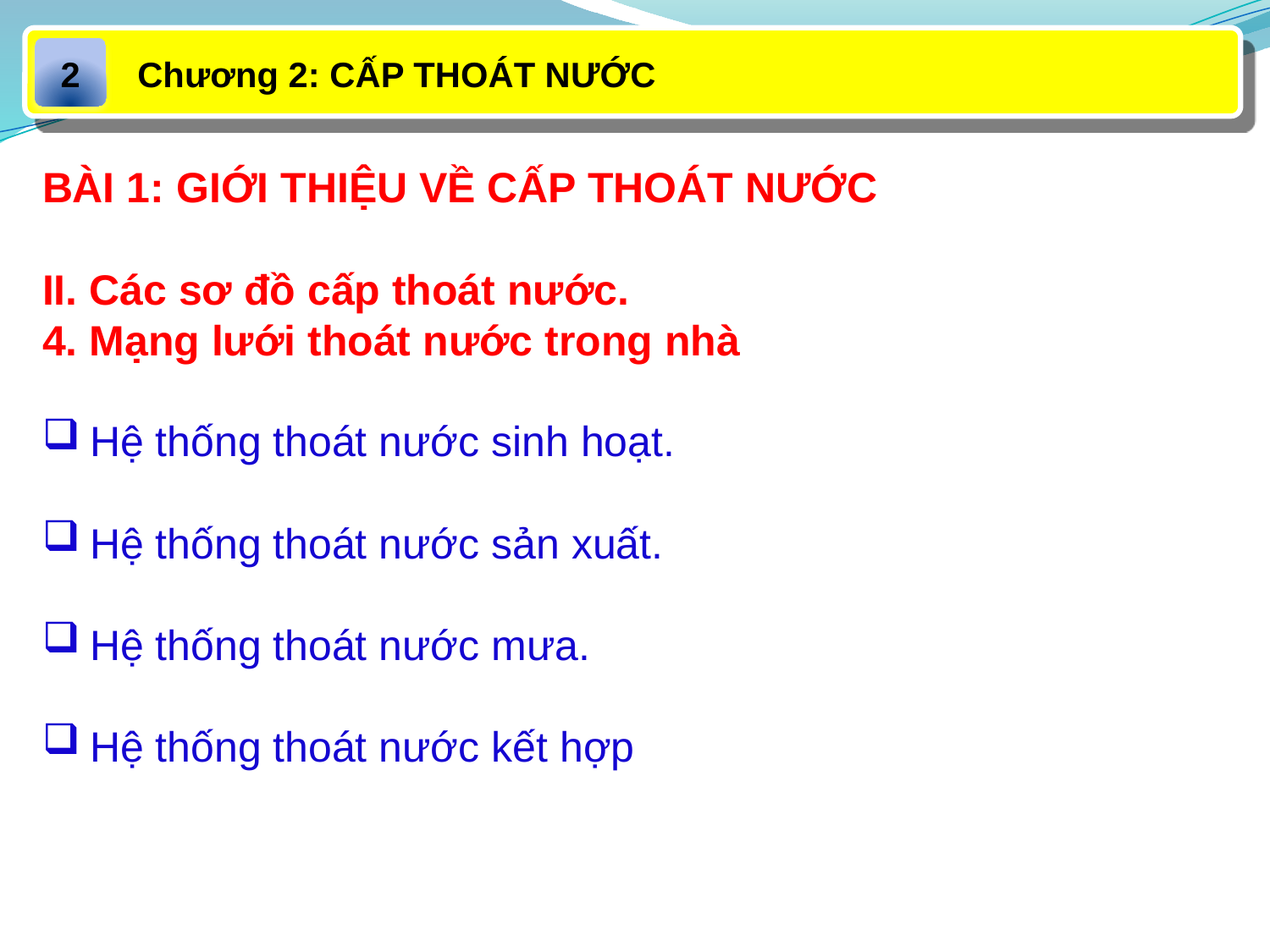

Chương 2: CẤP THOÁT NƯỚC
2

BÀI 1: GIỚI THIỆU VỀ CẤP THOÁT NƯỚC

II. Các sơ đồ cấp thoát nước.
4. Mạng lưới thoát nước trong nhà

Hệ thống thoát nước sinh hoạt.

Hệ thống thoát nước sản xuất.

Hệ thống thoát nước mưa.

Hệ thống thoát nước kết hợp